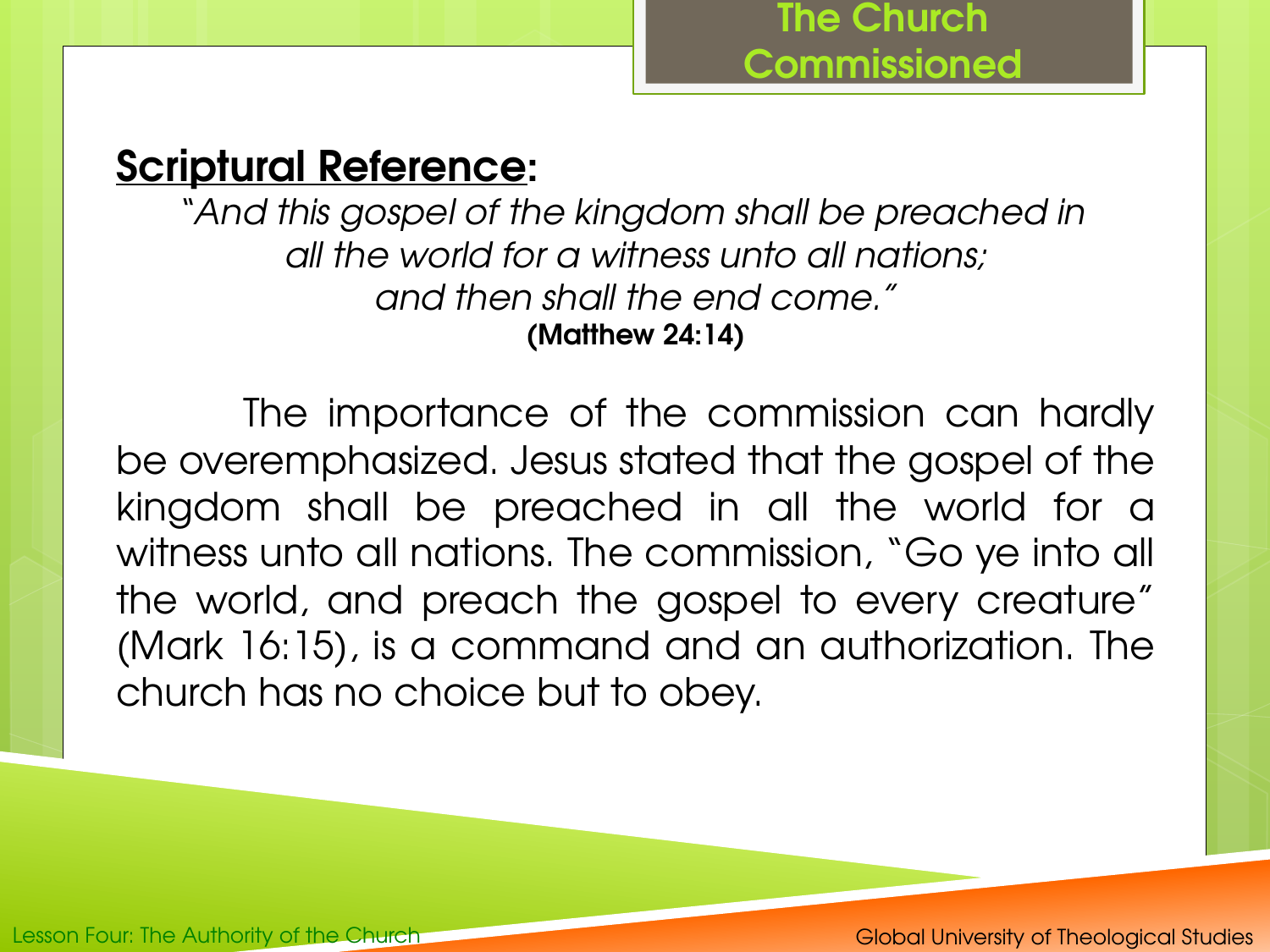

The Church Commissioned
Scriptural Reference:
“And this gospel of the kingdom shall be preached in
all the world for a witness unto all nations;
and then shall the end come.”
(Matthew 24:14)

	The importance of the commission can hardly be overemphasized. Jesus stated that the gospel of the kingdom shall be preached in all the world for a witness unto all nations. The commission, “Go ye into all the world, and preach the gospel to every creature” (Mark 16:15), is a command and an authorization. The church has no choice but to obey.

Lesson Four: The Authority of the Church
 Global University of Theological Studies